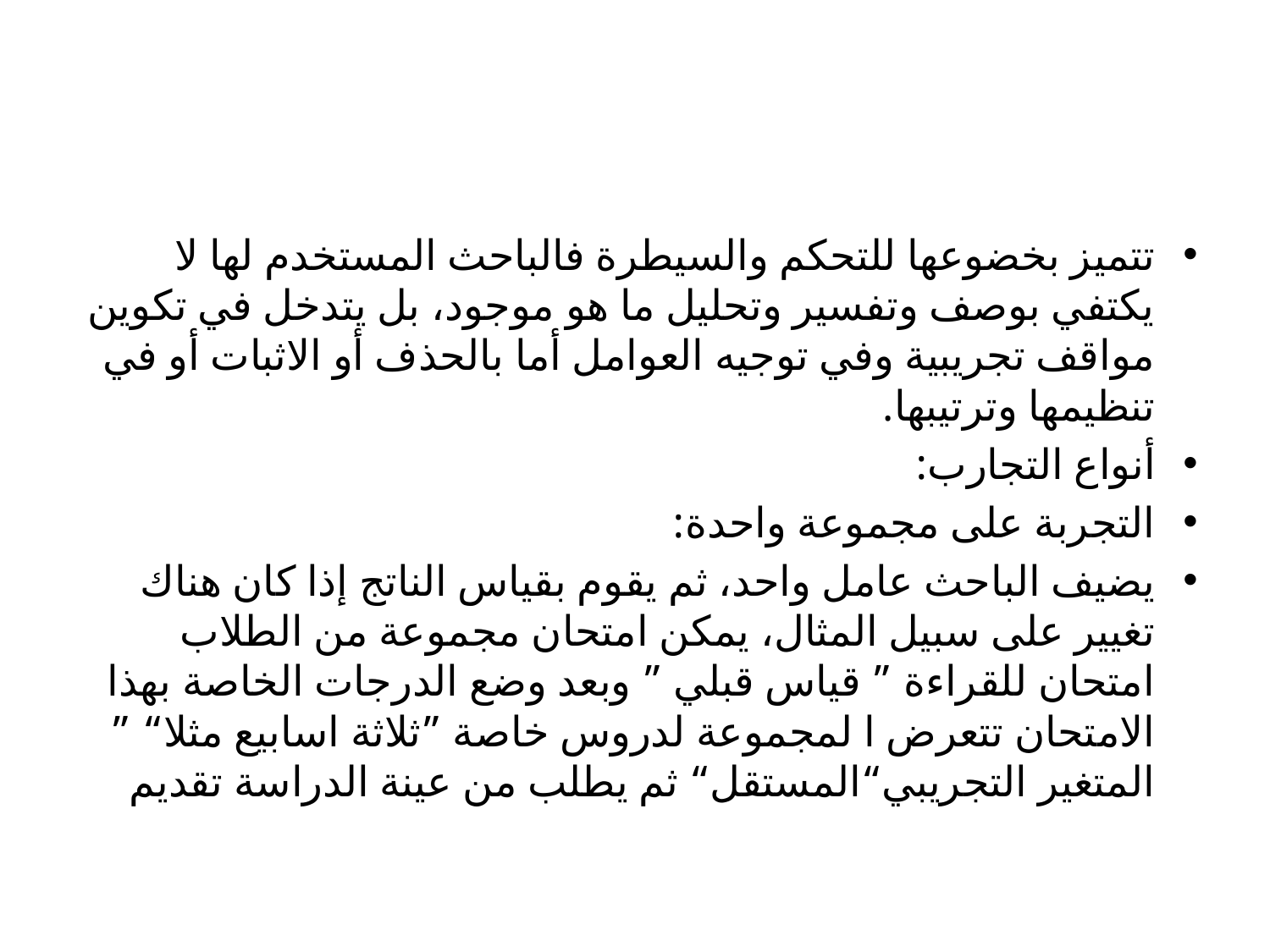

#
تتميز بخضوعها للتحكم والسيطرة فالباحث المستخدم لها لا يكتفي بوصف وتفسير وتحليل ما هو موجود، بل يتدخل في تكوين مواقف تجريبية وفي توجيه العوامل أما بالحذف أو الاثبات أو في تنظيمها وترتيبها.
أنواع التجارب:
التجربة على مجموعة واحدة:
يضيف الباحث عامل واحد، ثم يقوم بقياس الناتج إذا كان هناك تغيير على سبيل المثال، يمكن امتحان مجموعة من الطلاب امتحان للقراءة ” قياس قبلي ” وبعد وضع الدرجات الخاصة بهذا الامتحان تتعرض ا لمجموعة لدروس خاصة ”ثلاثة اسابيع مثلا“ ” المتغير التجريبي“المستقل“ ثم يطلب من عينة الدراسة تقديم